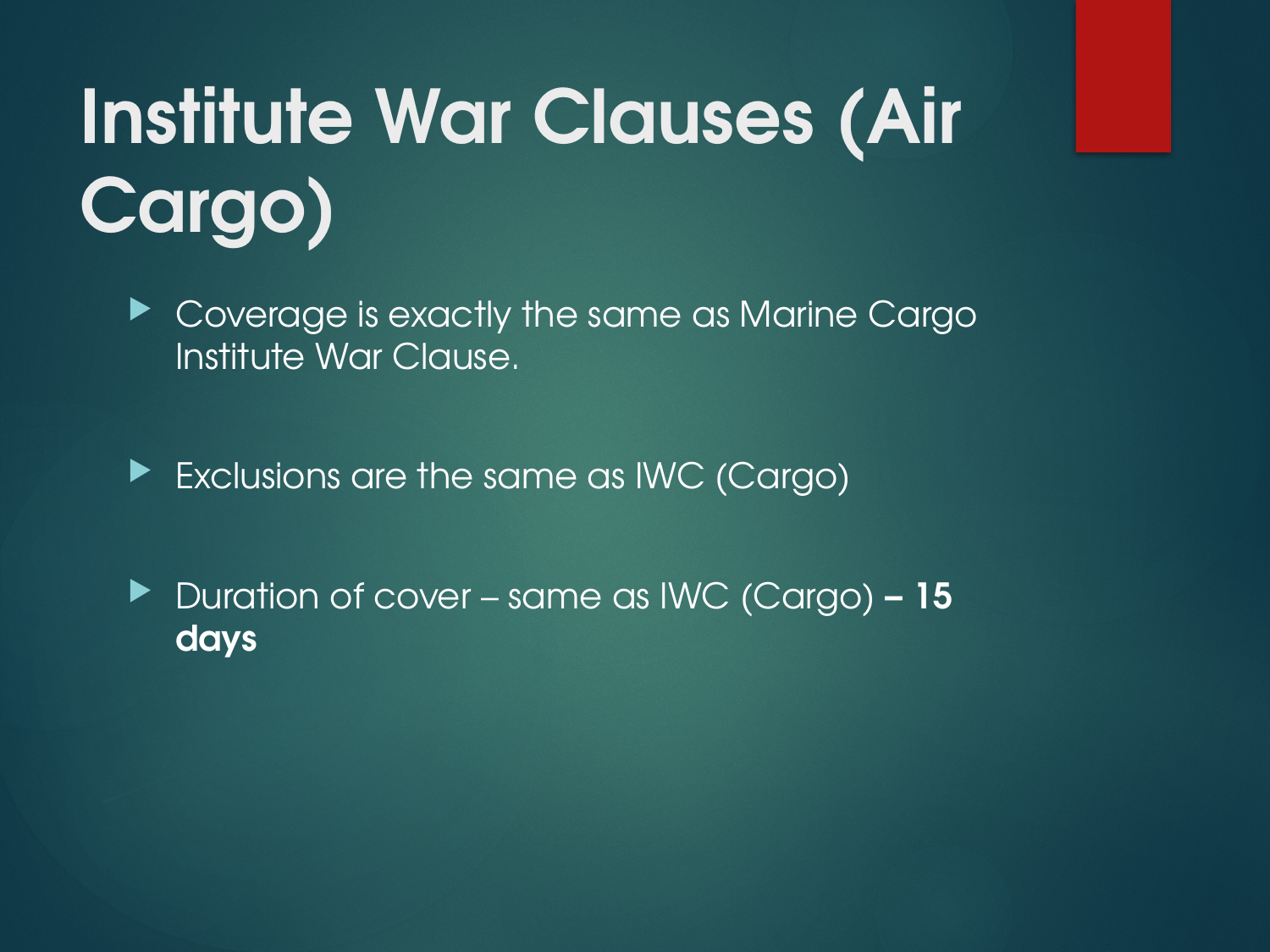

# Institute War Clauses (Air Cargo)
Coverage is exactly the same as Marine Cargo Institute War Clause.

Exclusions are the same as IWC (Cargo)

Duration of cover – same as IWC (Cargo) – 15 days